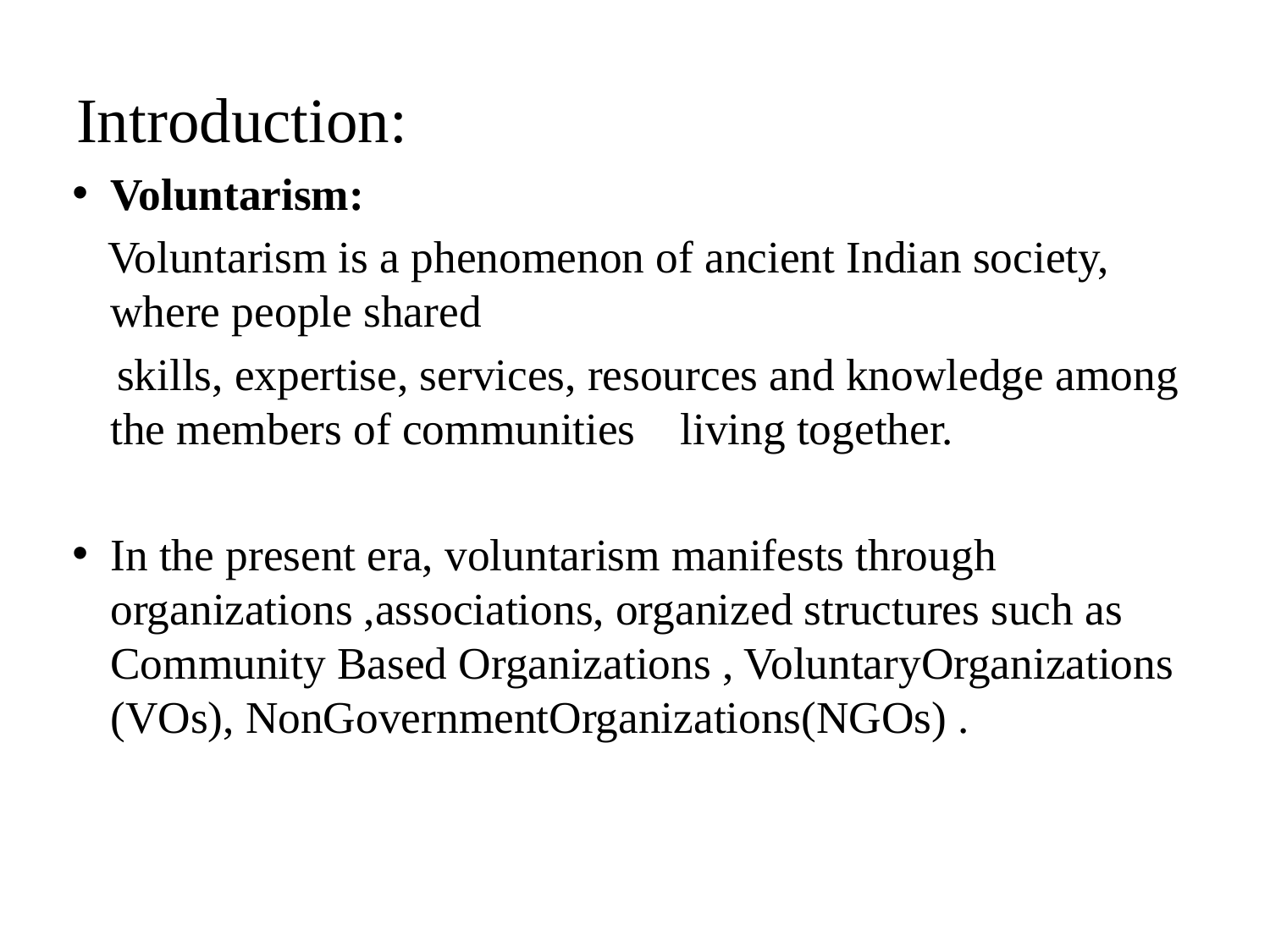

# Introduction:
Voluntarism:
       Voluntarism is a phenomenon of ancient Indian society, where people shared
    skills, expertise, services, resources and knowledge among the members of communities    living together.

In the present era, voluntarism manifests through organizations ,associations, organized structures such as Community Based Organizations , VoluntaryOrganizations (VOs), NonGovernmentOrganizations(NGOs) .